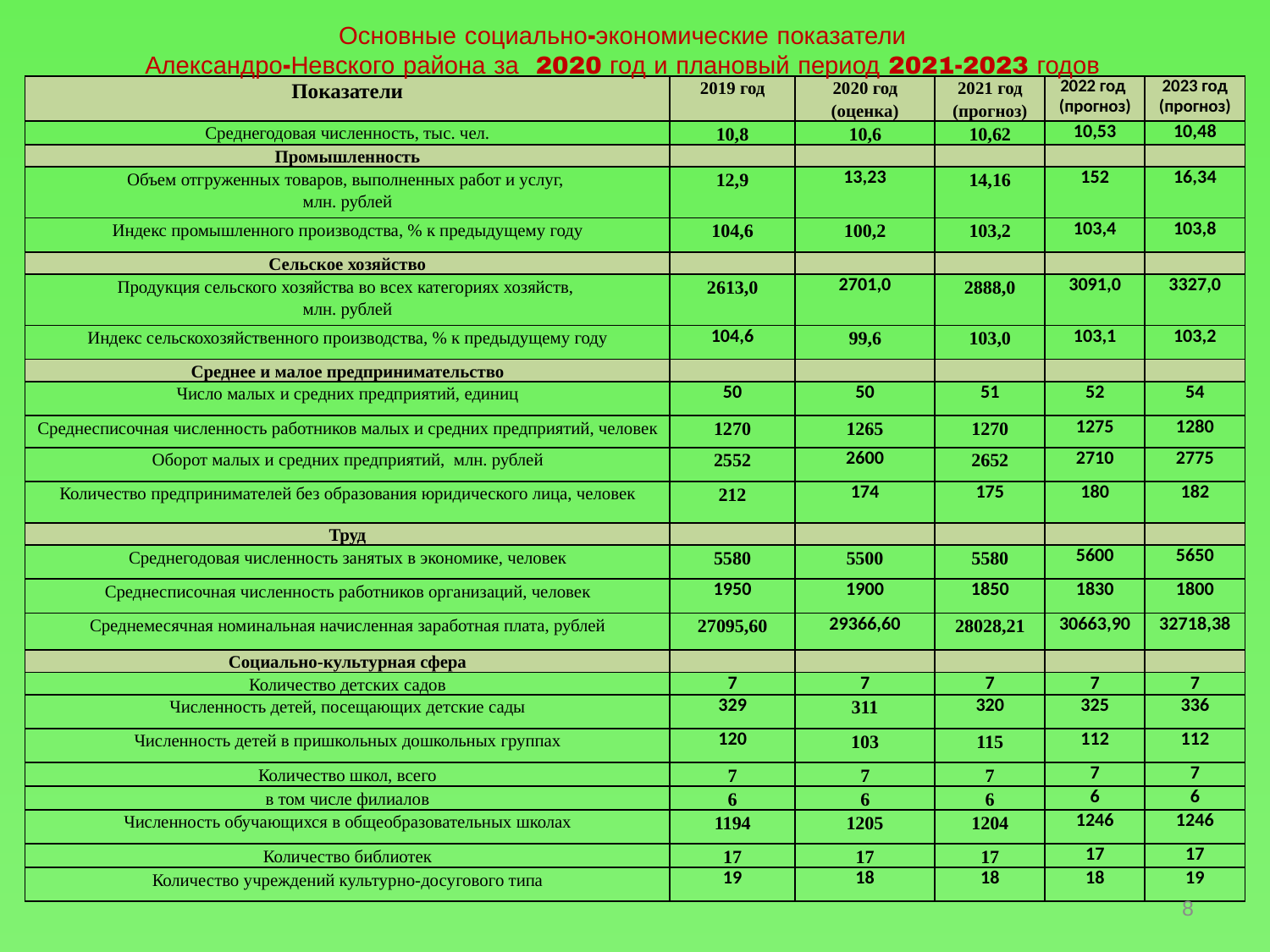

Основные социально-экономические показатели
Александро-Невского района за  2020 год и плановый период 2021-2023 годов

| Показатели | 2019 год | 2020 год (оценка) | 2021 год (прогноз) | 2022 год (прогноз) | 2023 год (прогноз) |
| --- | --- | --- | --- | --- | --- |
| Среднегодовая численность, тыс. чел. | 10,8 | 10,6 | 10,62 | 10,53 | 10,48 |
| Промышленность |  |  |  |  |  |
| Объем отгруженных товаров, выполненных работ и услуг, млн. рублей | 12,9 | 13,23 | 14,16 | 152 | 16,34 |
| Индекс промышленного производства, % к предыдущему году | 104,6 | 100,2 | 103,2 | 103,4 | 103,8 |
| Сельское хозяйство |  |  |  |  |  |
| Продукция сельского хозяйства во всех категориях хозяйств, млн. рублей | 2613,0 | 2701,0 | 2888,0 | 3091,0 | 3327,0 |
| Индекс сельскохозяйственного производства, % к предыдущему году | 104,6 | 99,6 | 103,0 | 103,1 | 103,2 |
| Среднее и малое предпринимательство |  |  |  |  |  |
| Число малых и средних предприятий, единиц | 50 | 50 | 51 | 52 | 54 |
| Среднесписочная численность работников малых и средних предприятий, человек | 1270 | 1265 | 1270 | 1275 | 1280 |
| Оборот малых и средних предприятий, млн. рублей | 2552 | 2600 | 2652 | 2710 | 2775 |
| Количество предпринимателей без образования юридического лица, человек | 212 | 174 | 175 | 180 | 182 |
| Труд |  |  |  |  |  |
| Среднегодовая численность занятых в экономике, человек | 5580 | 5500 | 5580 | 5600 | 5650 |
| Среднесписочная численность работников организаций, человек | 1950 | 1900 | 1850 | 1830 | 1800 |
| Среднемесячная номинальная начисленная заработная плата, рублей | 27095,60 | 29366,60 | 28028,21 | 30663,90 | 32718,38 |
| Социально-культурная сфера |  |  |  |  |  |
| Количество детских садов | 7 | 7 | 7 | 7 | 7 |
| Численность детей, посещающих детские сады | 329 | 311 | 320 | 325 | 336 |
| Численность детей в пришкольных дошкольных группах | 120 | 103 | 115 | 112 | 112 |
| Количество школ, всего | 7 | 7 | 7 | 7 | 7 |
| в том числе филиалов | 6 | 6 | 6 | 6 | 6 |
| Численность обучающихся в общеобразовательных школах | 1194 | 1205 | 1204 | 1246 | 1246 |
| Количество библиотек | 17 | 17 | 17 | 17 | 17 |
| Количество учреждений культурно-досугового типа | 19 | 18 | 18 | 18 | 19 |
8